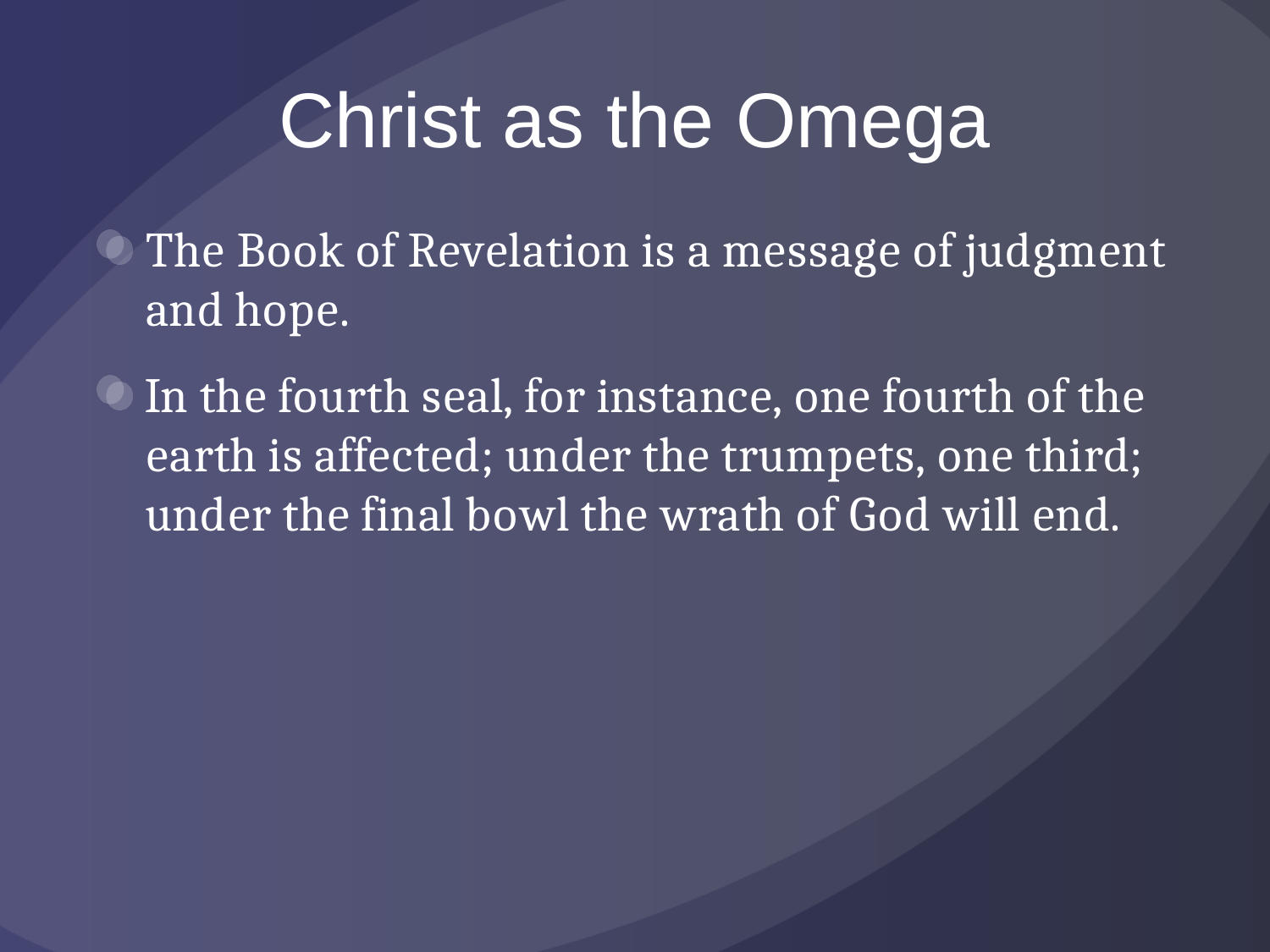

# Christ as the Omega
The Book of Revelation is a message of judgment and hope.
In the fourth seal, for instance, one fourth of the earth is affected; under the trumpets, one third; under the final bowl the wrath of God will end.